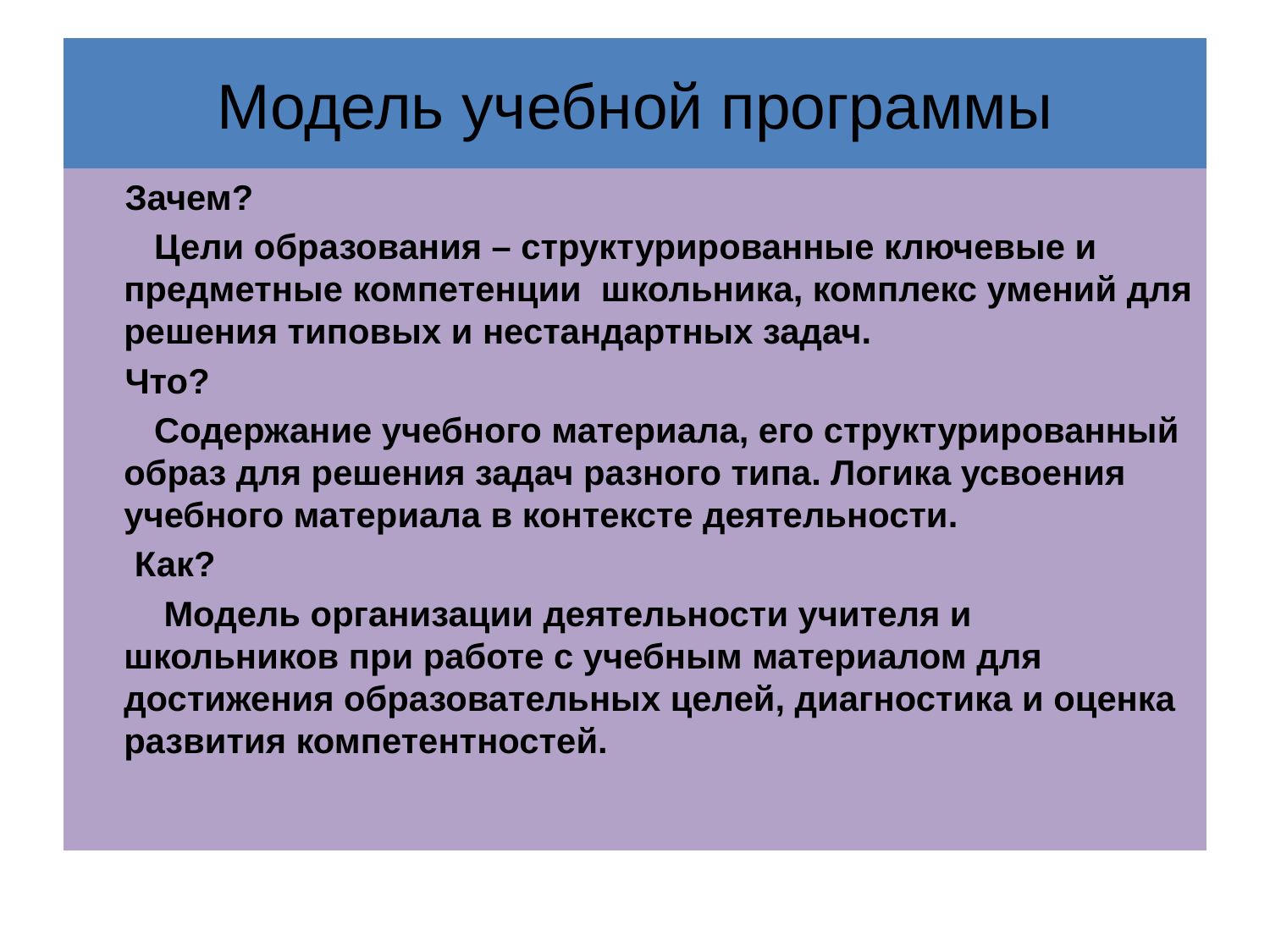

# Модель учебной программы
     Зачем?
        Цели образования – структурированные ключевые и предметные компетенции  школьника, комплекс умений для решения типовых и нестандартных задач.
     Что?
        Содержание учебного материала, его структурированный образ для решения задач разного типа. Логика усвоения учебного материала в контексте деятельности.
      Как?
         Модель организации деятельности учителя и школьников при работе с учебным материалом для достижения образовательных целей, диагностика и оценка развития компетентностей.